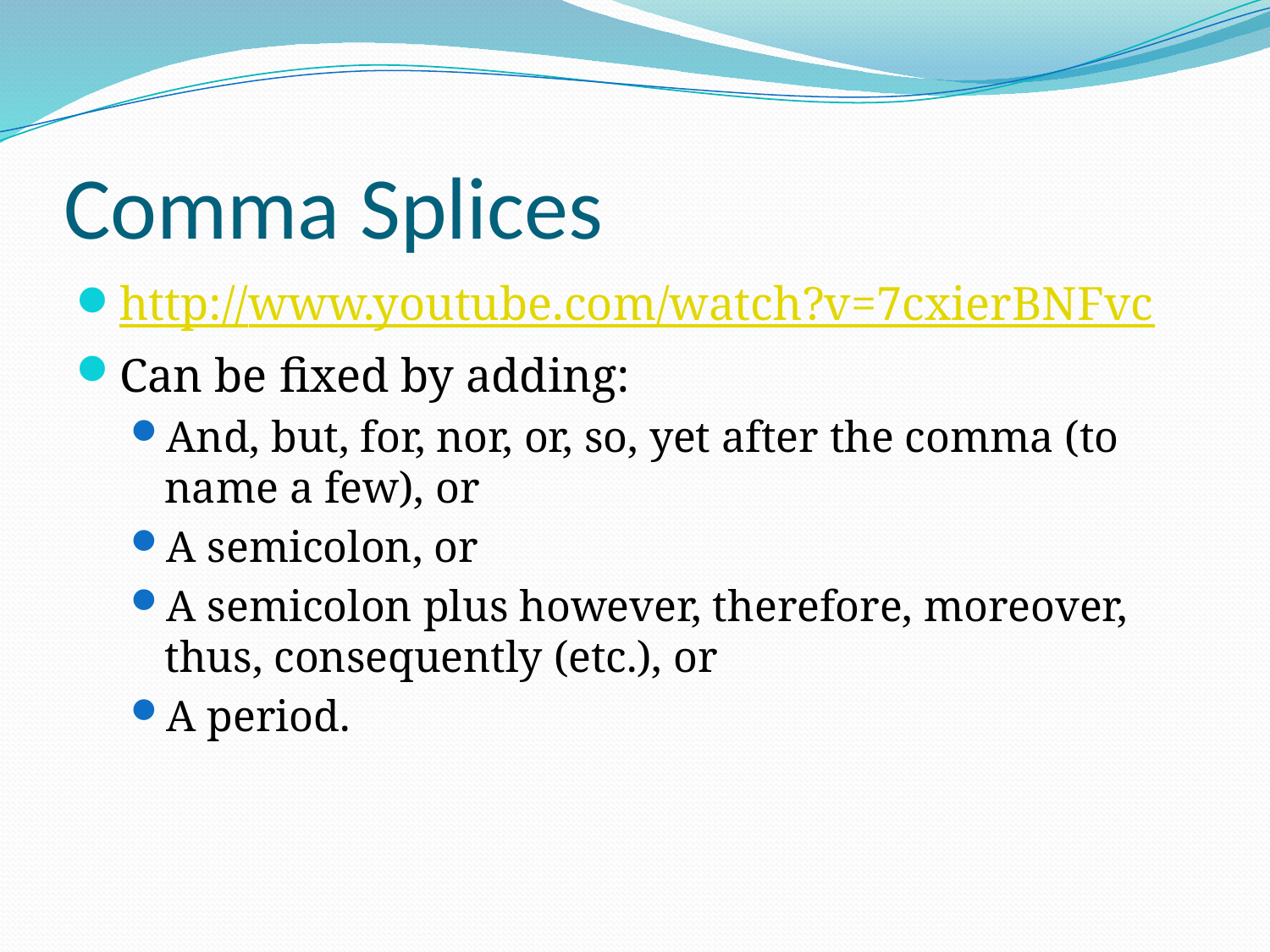

# Comma Splices
http://www.youtube.com/watch?v=7cxierBNFvc
Can be fixed by adding:
And, but, for, nor, or, so, yet after the comma (to name a few), or
A semicolon, or
A semicolon plus however, therefore, moreover, thus, consequently (etc.), or
A period.